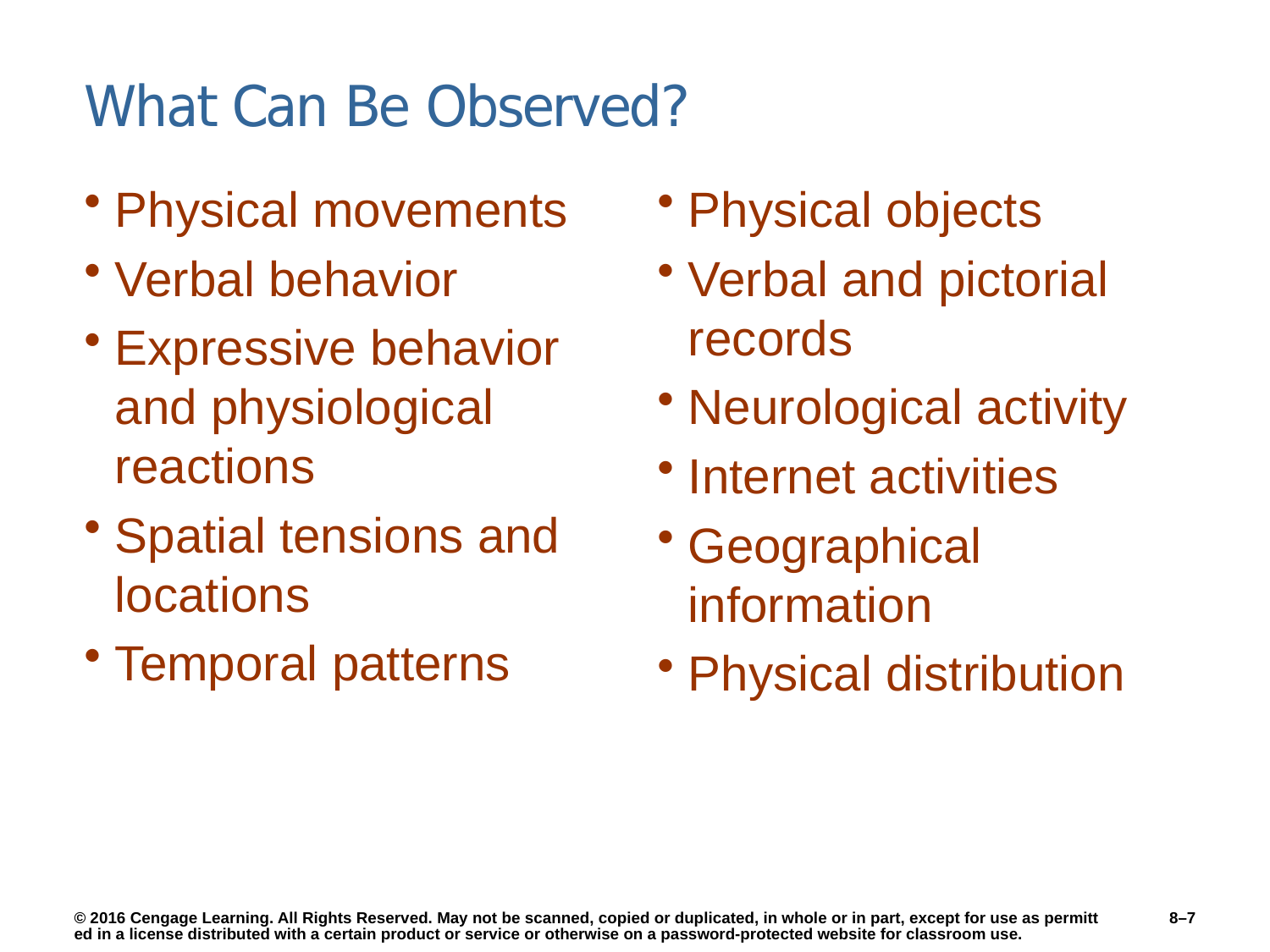

# What Can Be Observed?
Physical movements
Verbal behavior
Expressive behavior and physiological reactions
Spatial tensions and locations
Temporal patterns
Physical objects
Verbal and pictorial records
Neurological activity
Internet activities
Geographical information
Physical distribution
8–7
© 2016 Cengage Learning. All Rights Reserved. May not be scanned, copied or duplicated, in whole or in part, except for use as permitted in a license distributed with a certain product or service or otherwise on a password-protected website for classroom use.